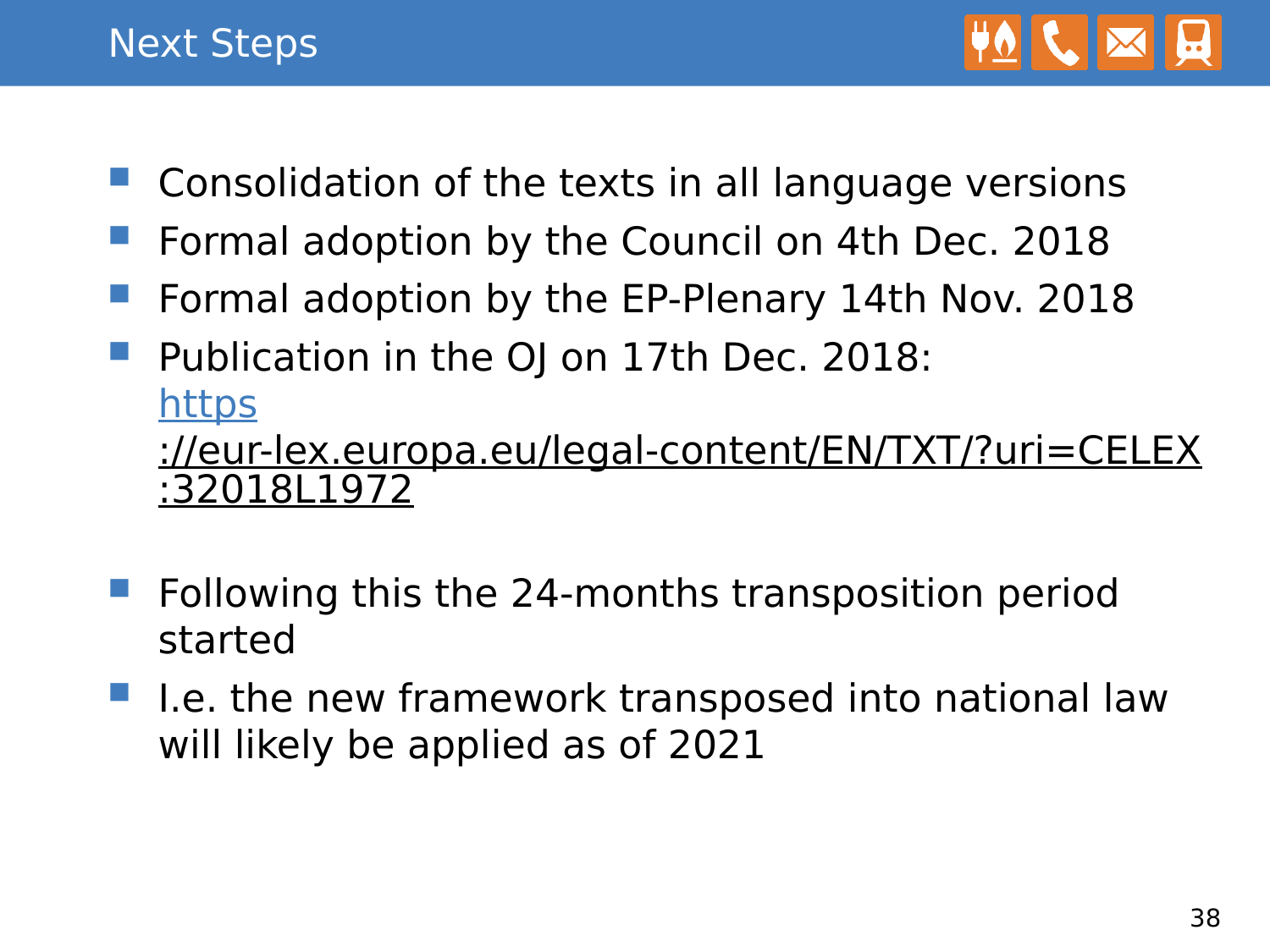

# Next Steps
Consolidation of the texts in all language versions
Formal adoption by the Council on 4th Dec. 2018
Formal adoption by the EP-Plenary 14th Nov. 2018
Publication in the OJ on 17th Dec. 2018:
https://eur-lex.europa.eu/legal-content/EN/TXT/?uri=CELEX:32018L1972
Following this the 24-months transposition period started
I.e. the new framework transposed into national law will likely be applied as of 2021
38